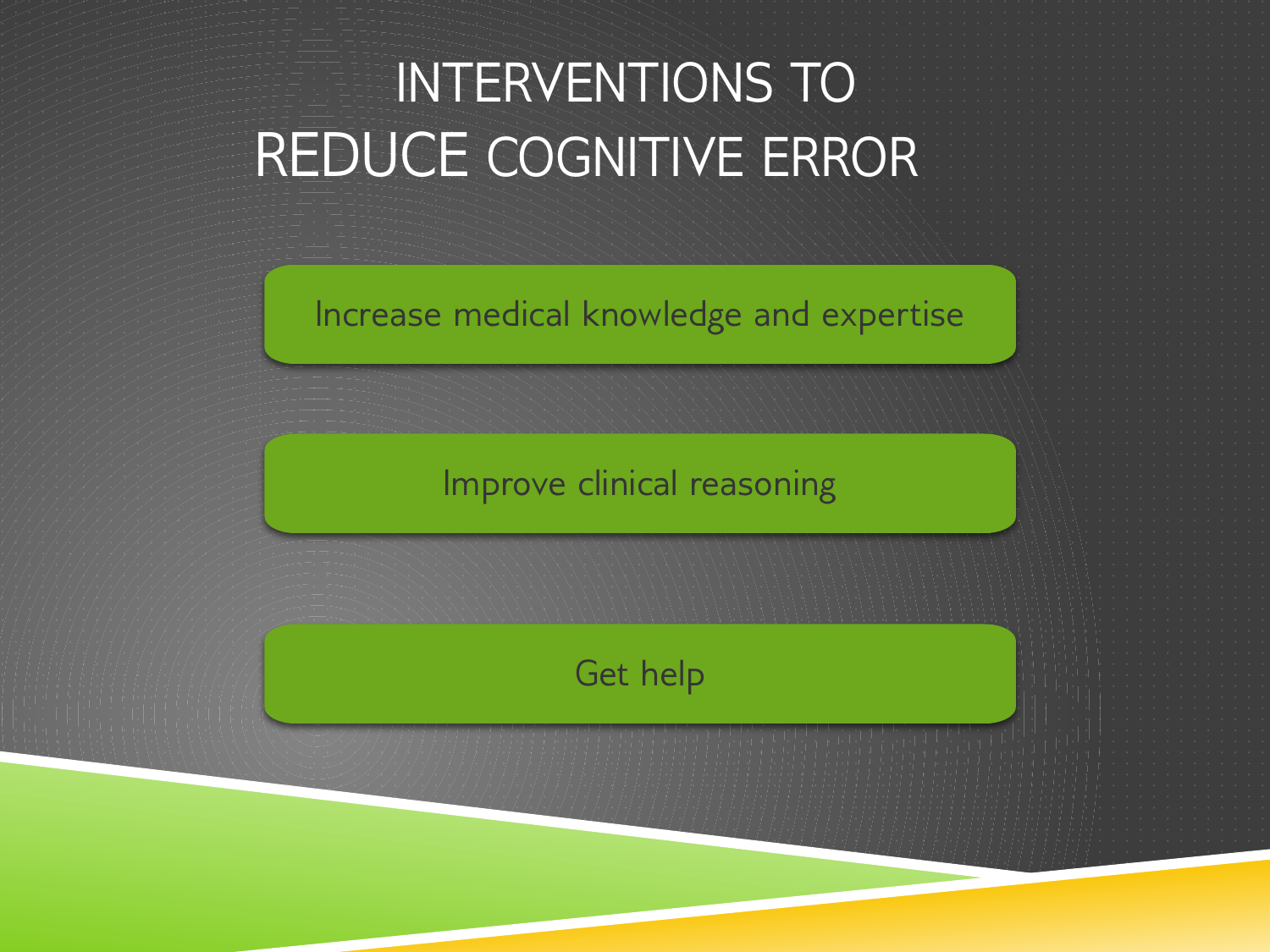

# INTERVENTIONS TO REDUCE COGNITIVE ERROR
Increase medical knowledge and expertise
Improve clinical reasoning
Get help